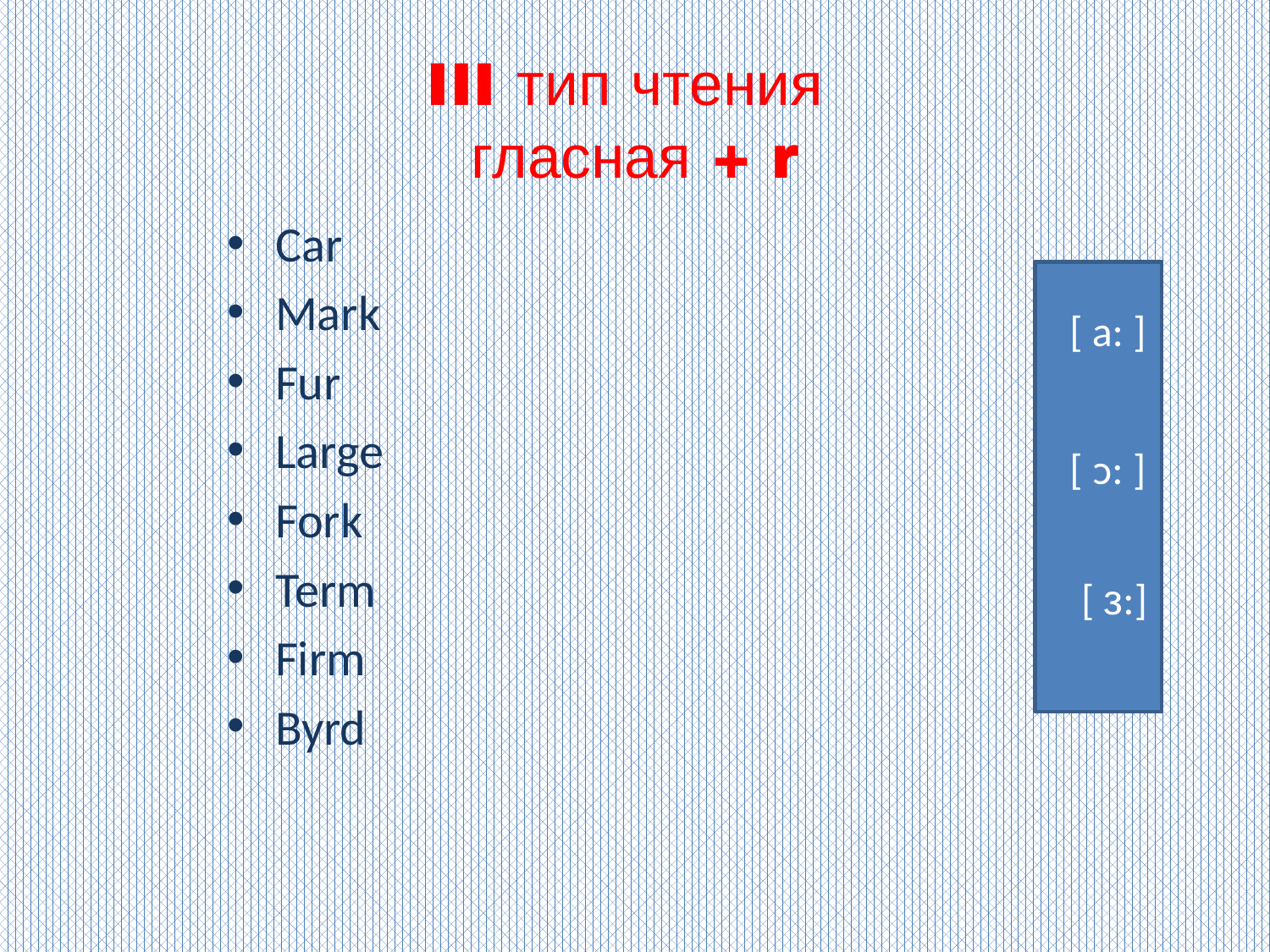

# III тип чтения гласная + r
Car
Mark
Fur
Large
Fork
Term
Firm
Byrd

[ a: ]
[ ᴐ: ]
[ ᴈ:]